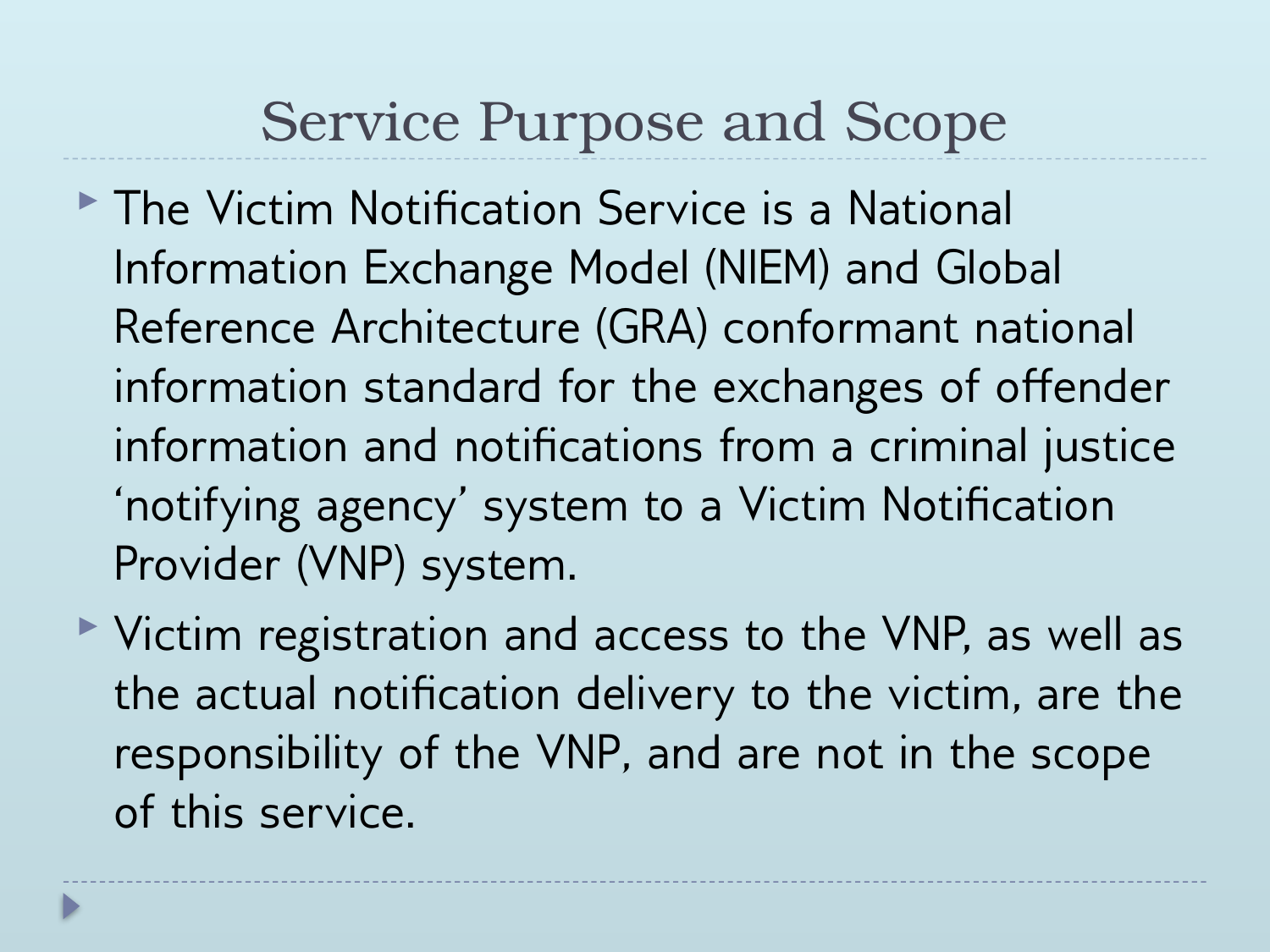

# Service Purpose and Scope
The Victim Notification Service is a National Information Exchange Model (NIEM) and Global Reference Architecture (GRA) conformant national information standard for the exchanges of offender information and notifications from a criminal justice ‘notifying agency’ system to a Victim Notification Provider (VNP) system.
Victim registration and access to the VNP, as well as the actual notification delivery to the victim, are the responsibility of the VNP, and are not in the scope of this service.